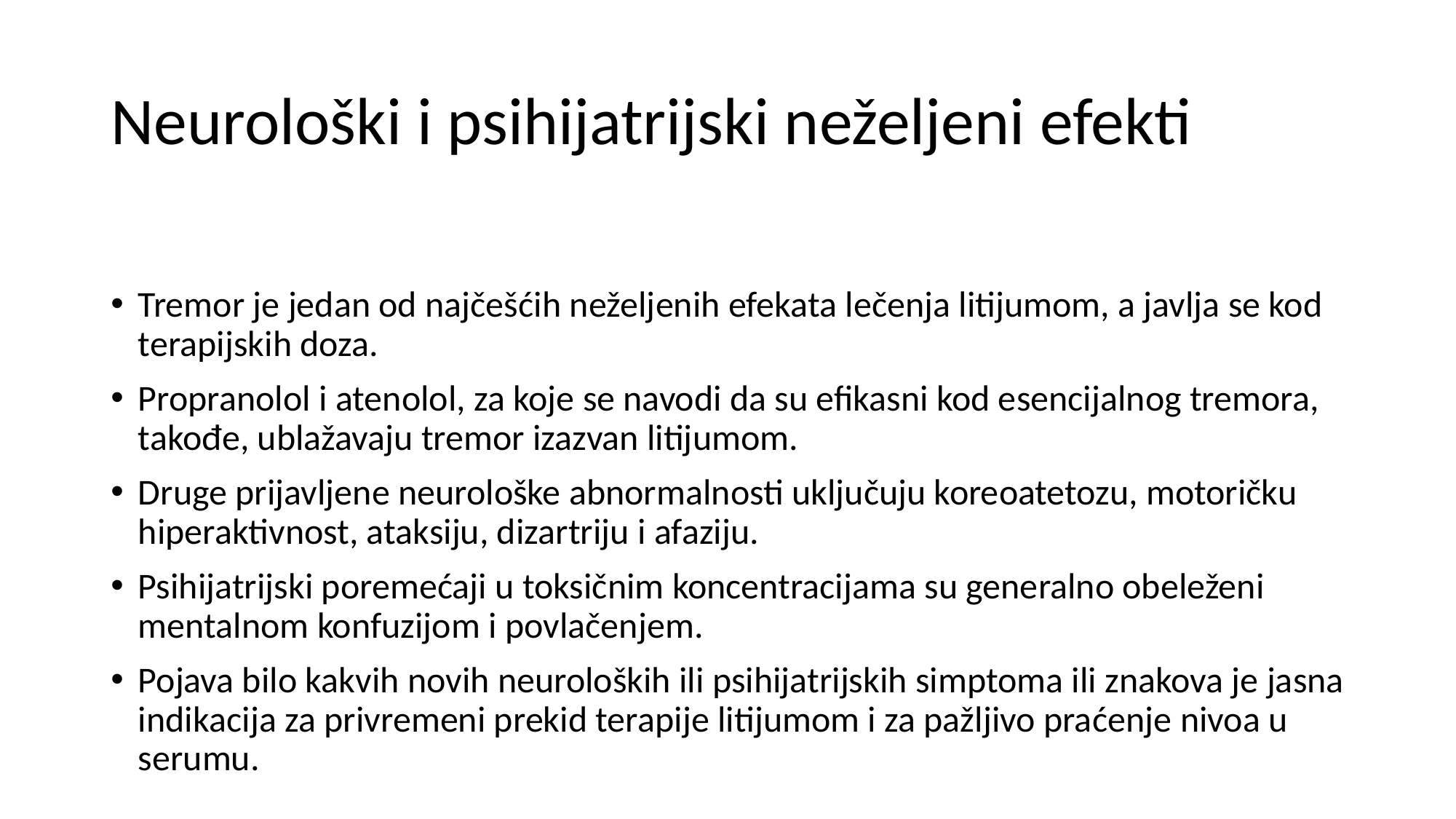

# Neurološki i psihijatrijski neželjeni efekti
Tremor je jedan od najčešćih neželjenih efekata lečenja litijumom, a javlja se kod terapijskih doza.
Propranolol i atenolol, za koje se navodi da su efikasni kod esencijalnog tremora, takođe, ublažavaju tremor izazvan litijumom.
Druge prijavljene neurološke abnormalnosti uključuju koreoatetozu, motoričku hiperaktivnost, ataksiju, dizartriju i afaziju.
Psihijatrijski poremećaji u toksičnim koncentracijama su generalno obeleženi mentalnom konfuzijom i povlačenjem.
Pojava bilo kakvih novih neuroloških ili psihijatrijskih simptoma ili znakova je jasna indikacija za privremeni prekid terapije litijumom i za pažljivo praćenje nivoa u serumu.